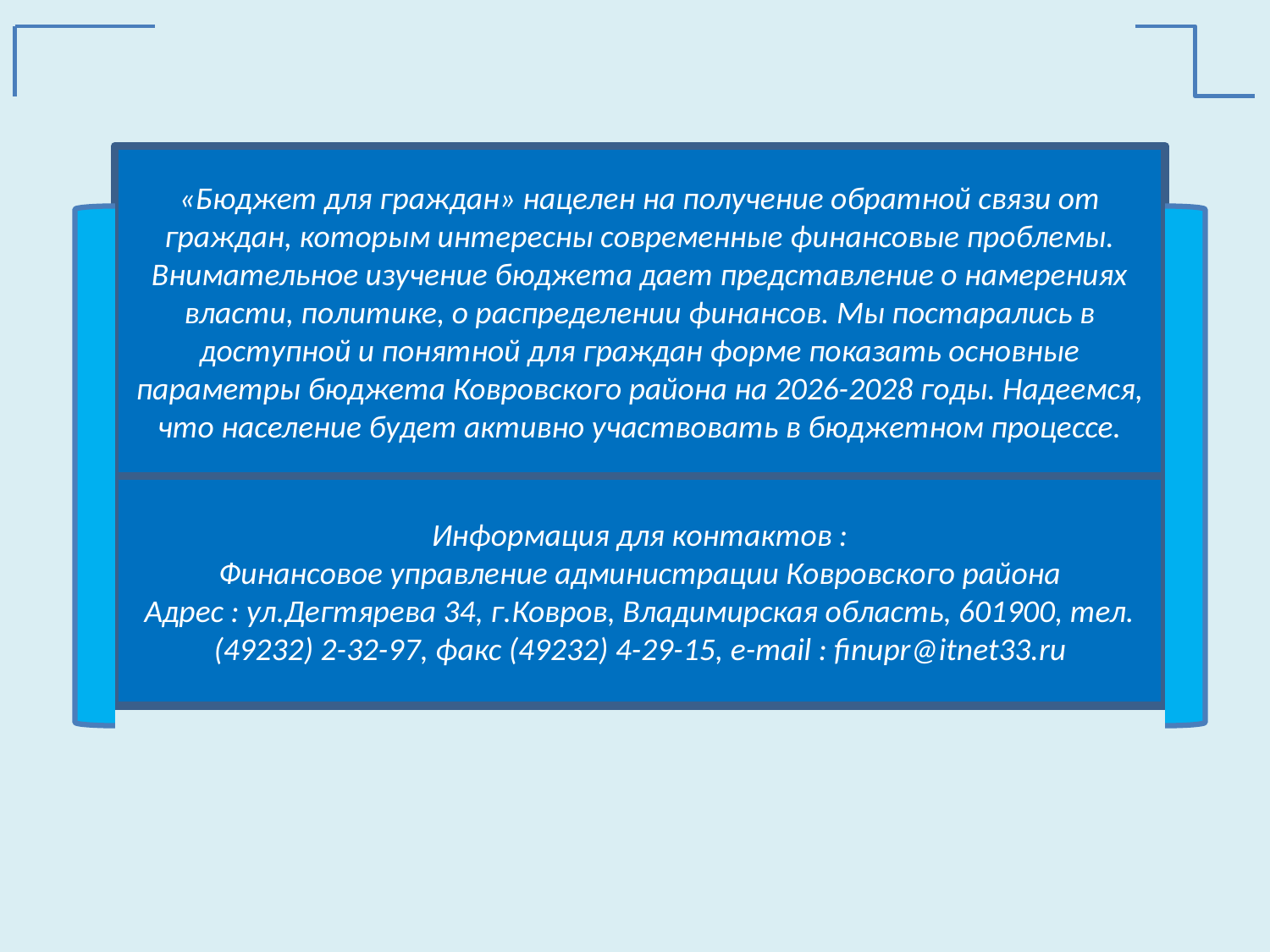

«Бюджет для граждан» нацелен на получение обратной связи от граждан, которым интересны современные финансовые проблемы. Внимательное изучение бюджета дает представление о намерениях власти, политике, о распределении финансов. Мы постарались в доступной и понятной для граждан форме показать основные параметры бюджета Ковровского района на 2026-2028 годы. Надеемся, что население будет активно участвовать в бюджетном процессе.

Информация для контактов :
Финансовое управление администрации Ковровского района
Адрес : ул.Дегтярева 34, г.Ковров, Владимирская область, 601900, тел. (49232) 2-32-97, факс (49232) 4-29-15, e-mail : finupr@itnet33.ru